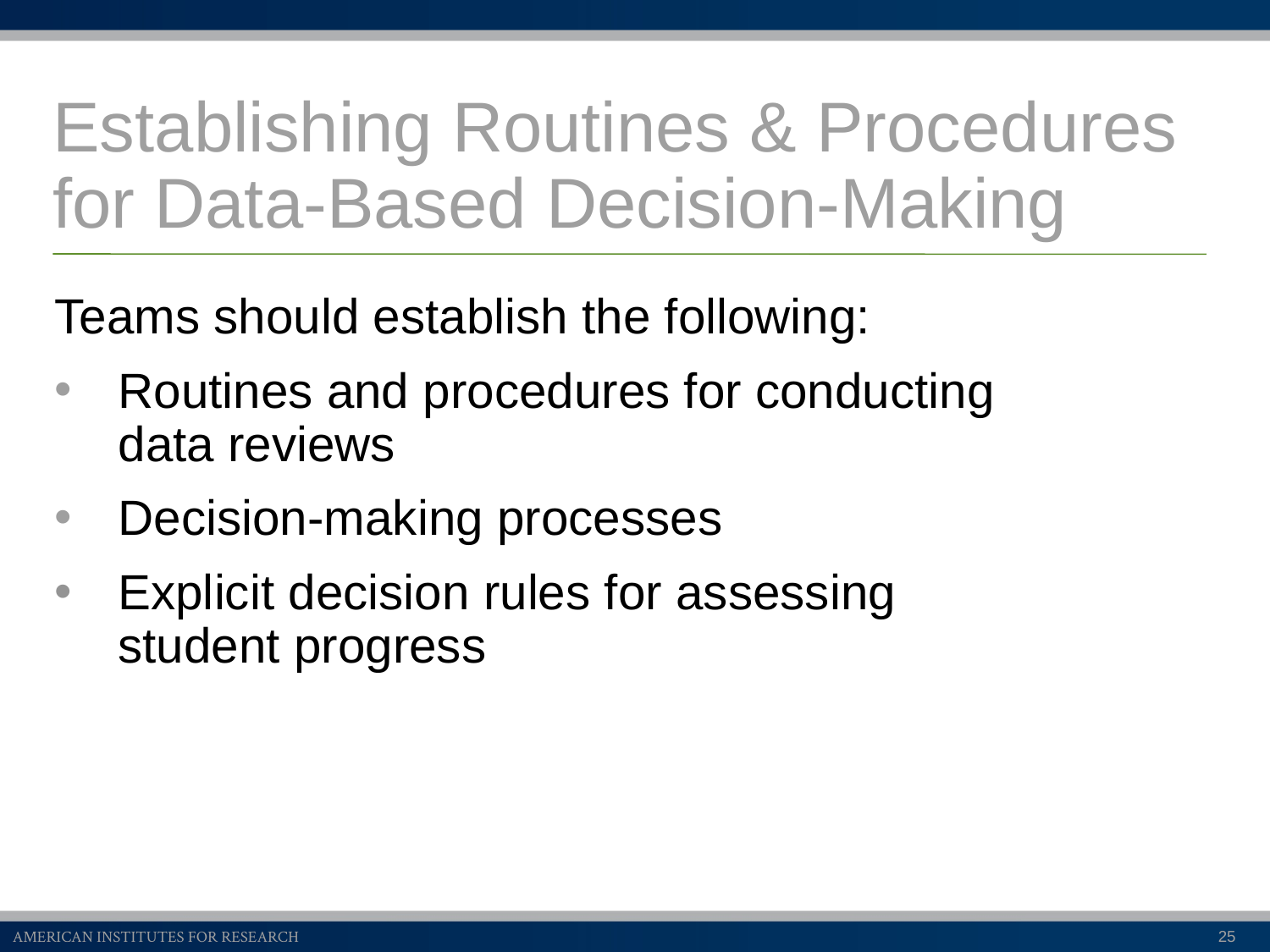

# Establishing Routines & Procedures for Data-Based Decision-Making
Teams should establish the following:
Routines and procedures for conducting
data reviews
Decision-making processes
Explicit decision rules for assessing
student progress
25